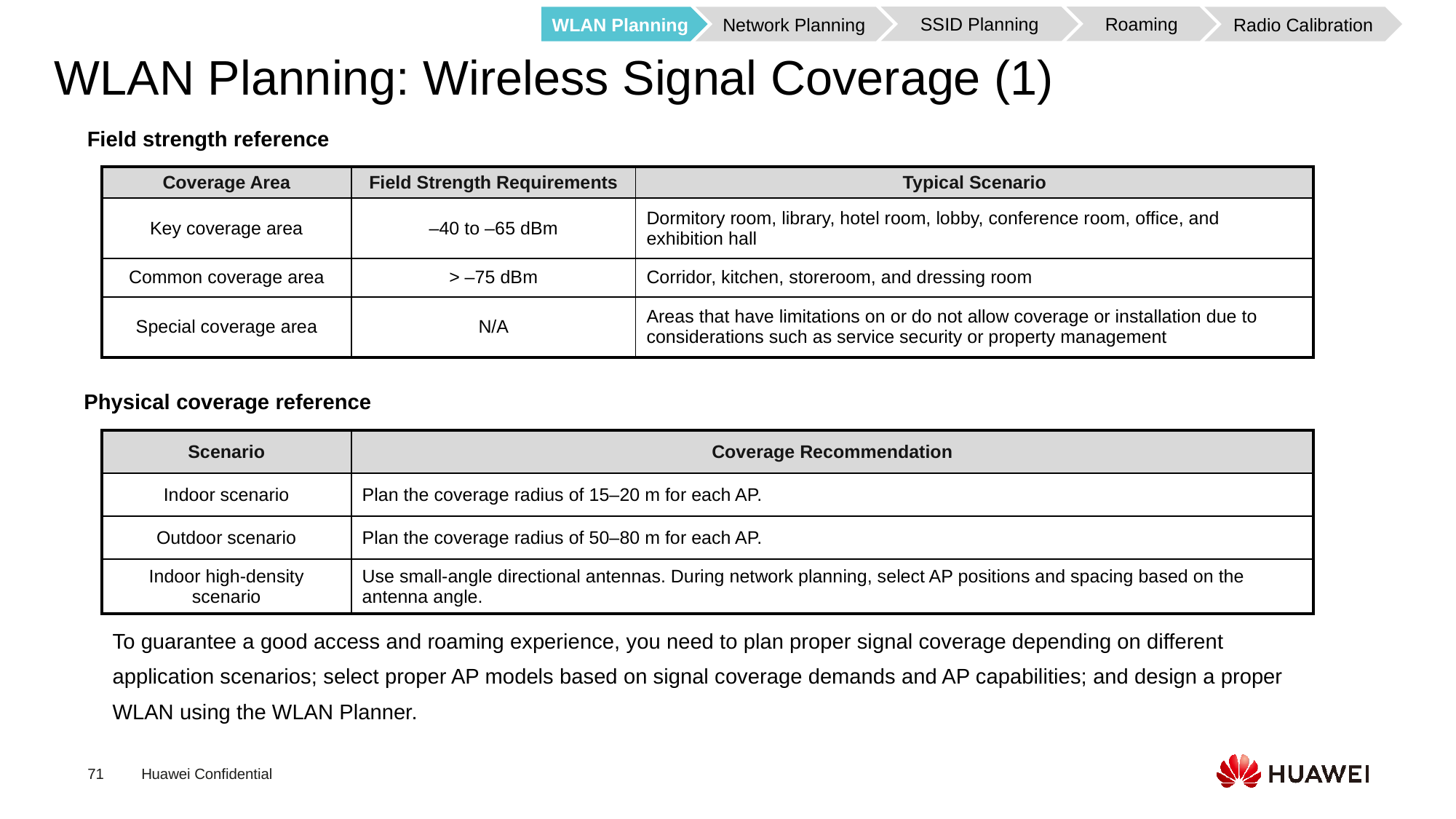

SSID Planning
Roaming
WLAN Planning
Network Planning
Radio Calibration
# WLAN Planning: Wireless Signal Coverage (1)
Field strength reference
| Coverage Area | Field Strength Requirements | Typical Scenario |
| --- | --- | --- |
| Key coverage area | –40 to –65 dBm | Dormitory room, library, hotel room, lobby, conference room, office, and exhibition hall |
| Common coverage area | > –75 dBm | Corridor, kitchen, storeroom, and dressing room |
| Special coverage area | N/A | Areas that have limitations on or do not allow coverage or installation due to considerations such as service security or property management |
Physical coverage reference
| Scenario | Coverage Recommendation |
| --- | --- |
| Indoor scenario | Plan the coverage radius of 15–20 m for each AP. |
| Outdoor scenario | Plan the coverage radius of 50–80 m for each AP. |
| Indoor high-density scenario | Use small-angle directional antennas. During network planning, select AP positions and spacing based on the antenna angle. |
To guarantee a good access and roaming experience, you need to plan proper signal coverage depending on different application scenarios; select proper AP models based on signal coverage demands and AP capabilities; and design a proper WLAN using the WLAN Planner.